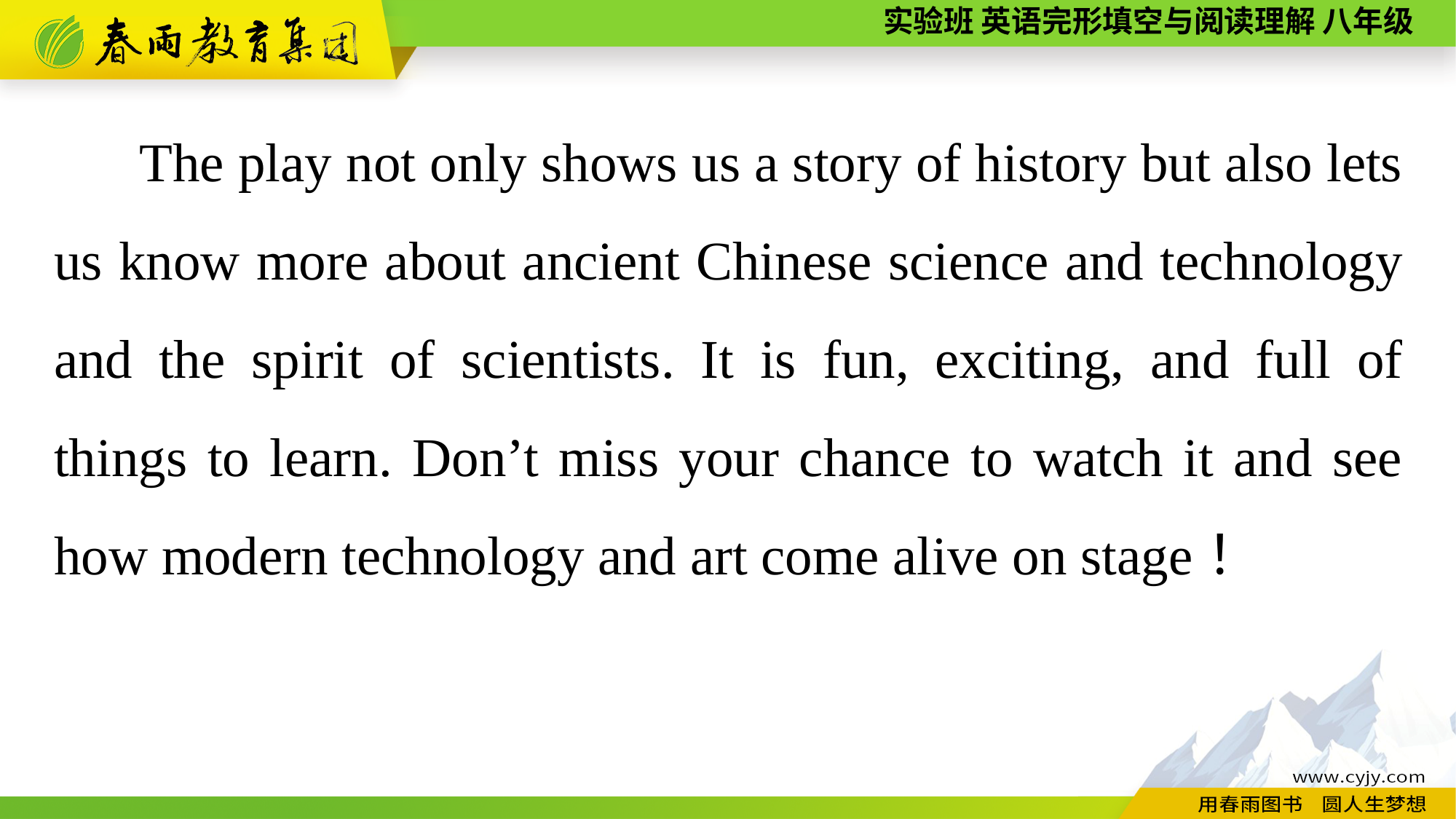

The play not only shows us a story of history but also lets us know more about ancient Chinese science and technology and the spirit of scientists. It is fun, exciting, and full of things to learn. Don’t miss your chance to watch it and see how modern technology and art come alive on stage！